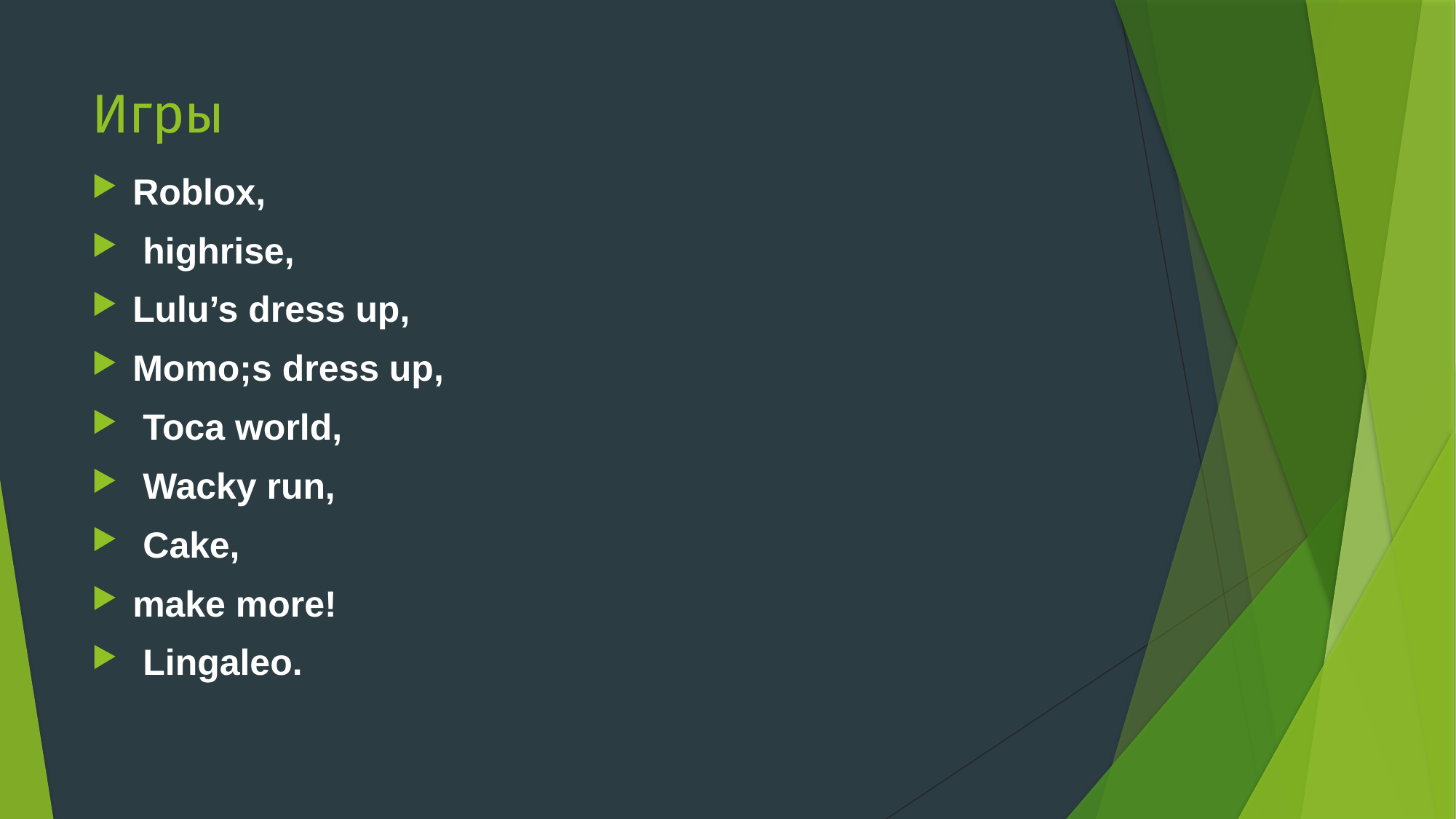

# Игры
Roblox,
 highrise,
Lulu’s dress up,
Momo;s dress up,
 Toca world,
 Wacky run,
 Cake,
make more!
 Lingaleo.